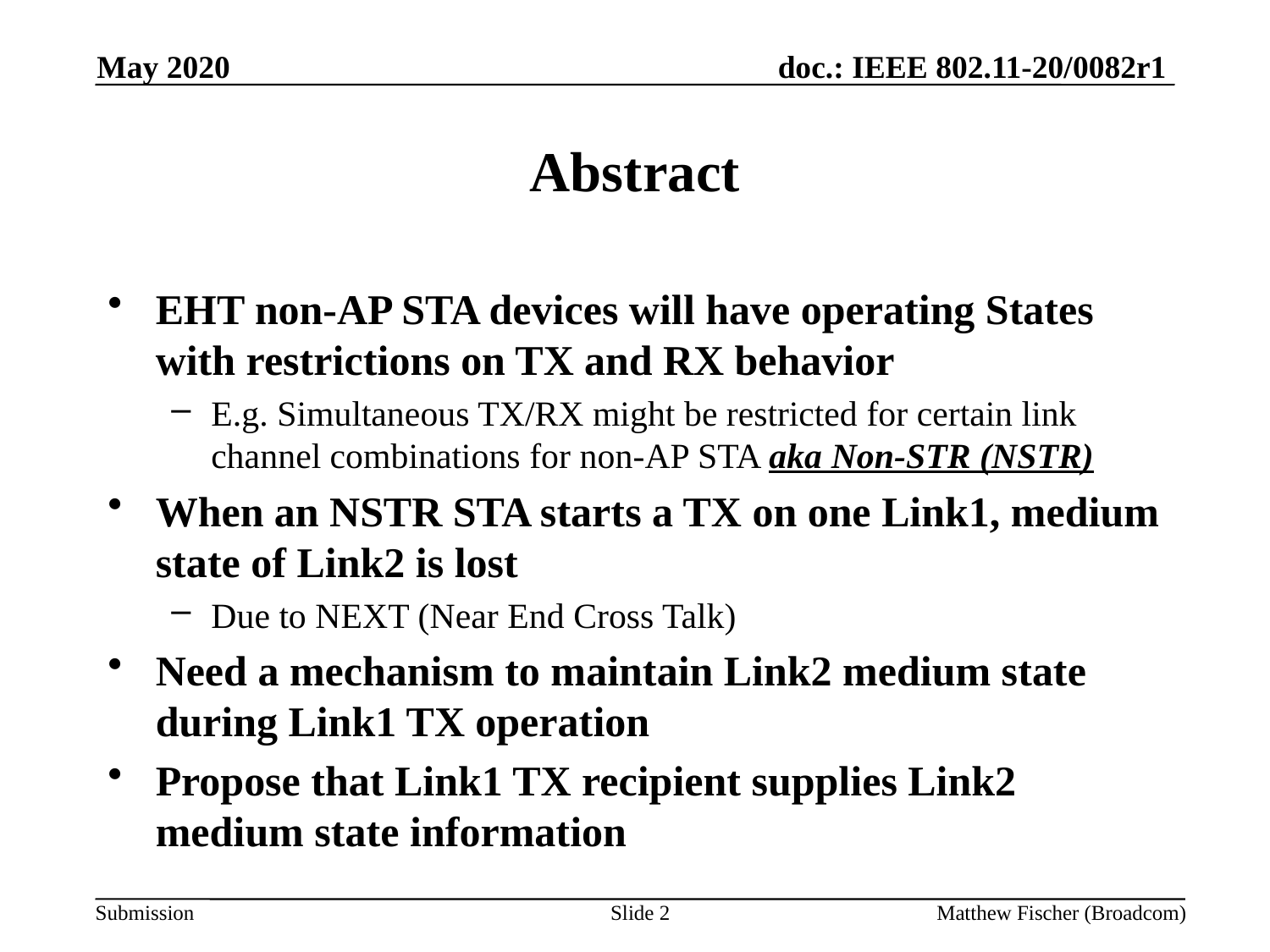

May 2020
# Abstract
EHT non-AP STA devices will have operating States with restrictions on TX and RX behavior
E.g. Simultaneous TX/RX might be restricted for certain link channel combinations for non-AP STA aka Non-STR (NSTR)
When an NSTR STA starts a TX on one Link1, medium state of Link2 is lost
Due to NEXT (Near End Cross Talk)
Need a mechanism to maintain Link2 medium state during Link1 TX operation
Propose that Link1 TX recipient supplies Link2 medium state information
Slide 2
Matthew Fischer (Broadcom)